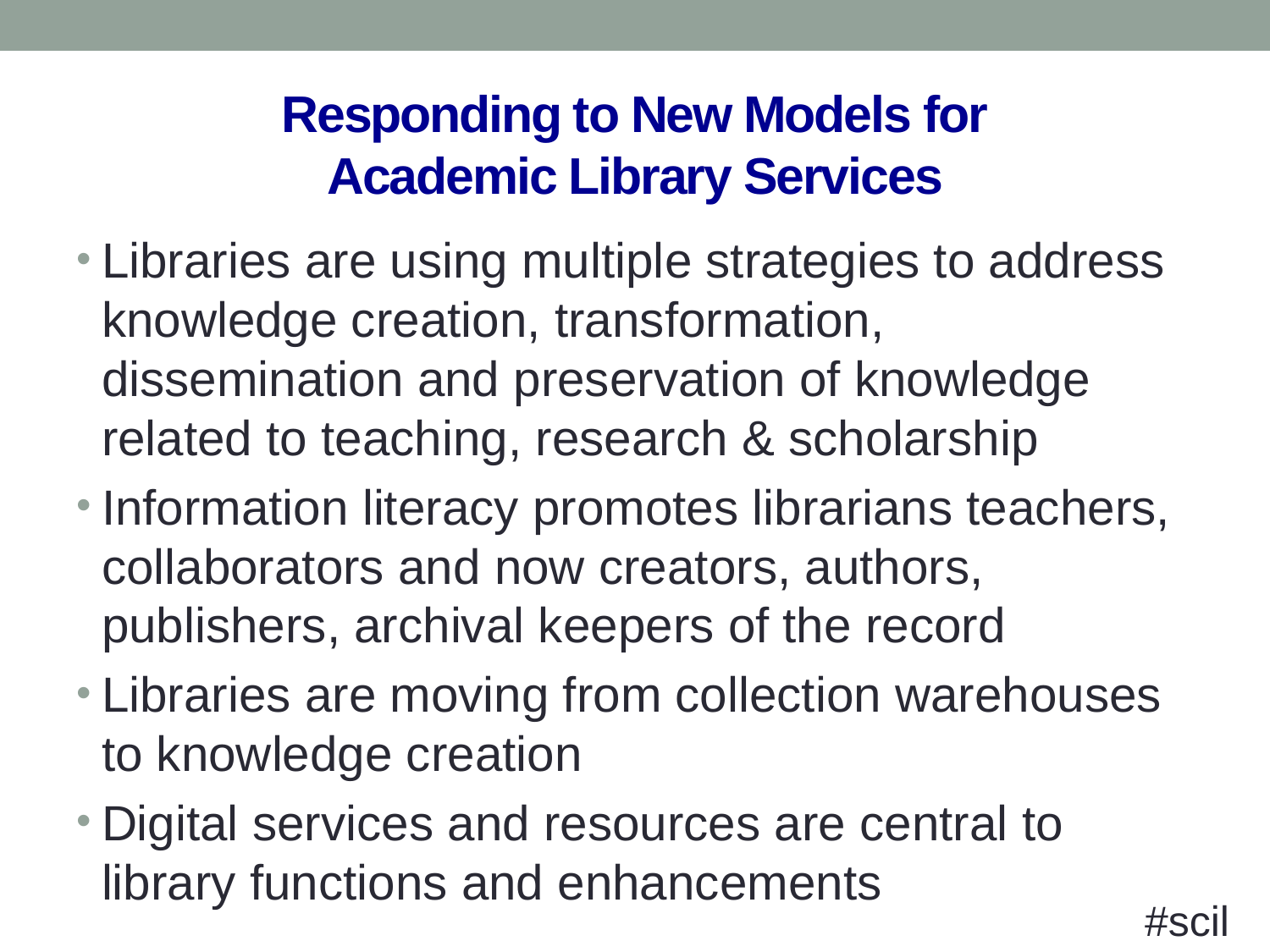

# Responding to New Models for Academic Library Services
Libraries are using multiple strategies to address knowledge creation, transformation, dissemination and preservation of knowledge related to teaching, research & scholarship
Information literacy promotes librarians teachers, collaborators and now creators, authors, publishers, archival keepers of the record
Libraries are moving from collection warehouses to knowledge creation
Digital services and resources are central to library functions and enhancements
#scil